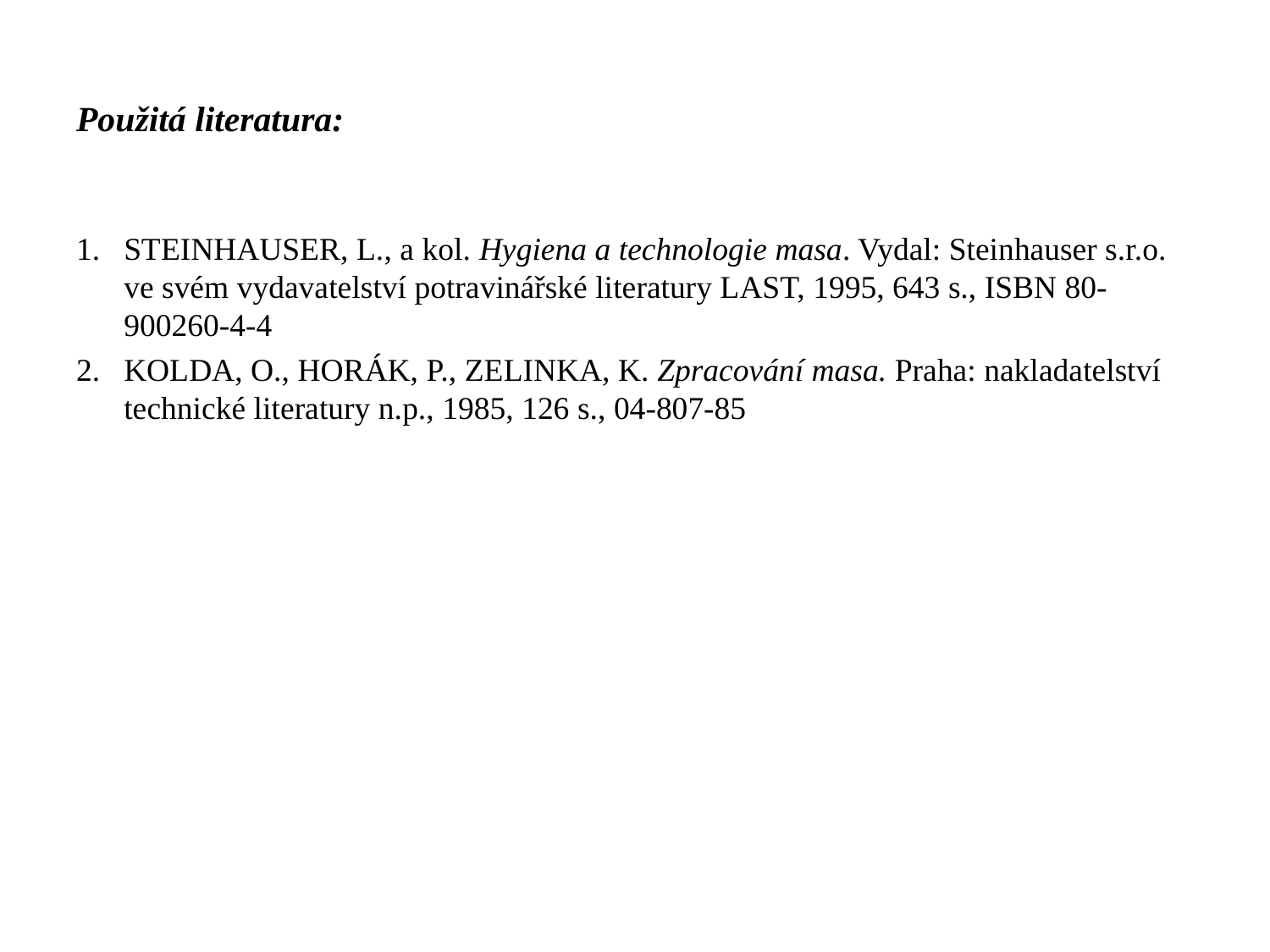

# Použitá literatura:
STEINHAUSER, L., a kol. Hygiena a technologie masa. Vydal: Steinhauser s.r.o. ve svém vydavatelství potravinářské literatury LAST, 1995, 643 s., ISBN 80-900260-4-4
KOLDA, O., HORÁK, P., ZELINKA, K. Zpracování masa. Praha: nakladatelství technické literatury n.p., 1985, 126 s., 04-807-85